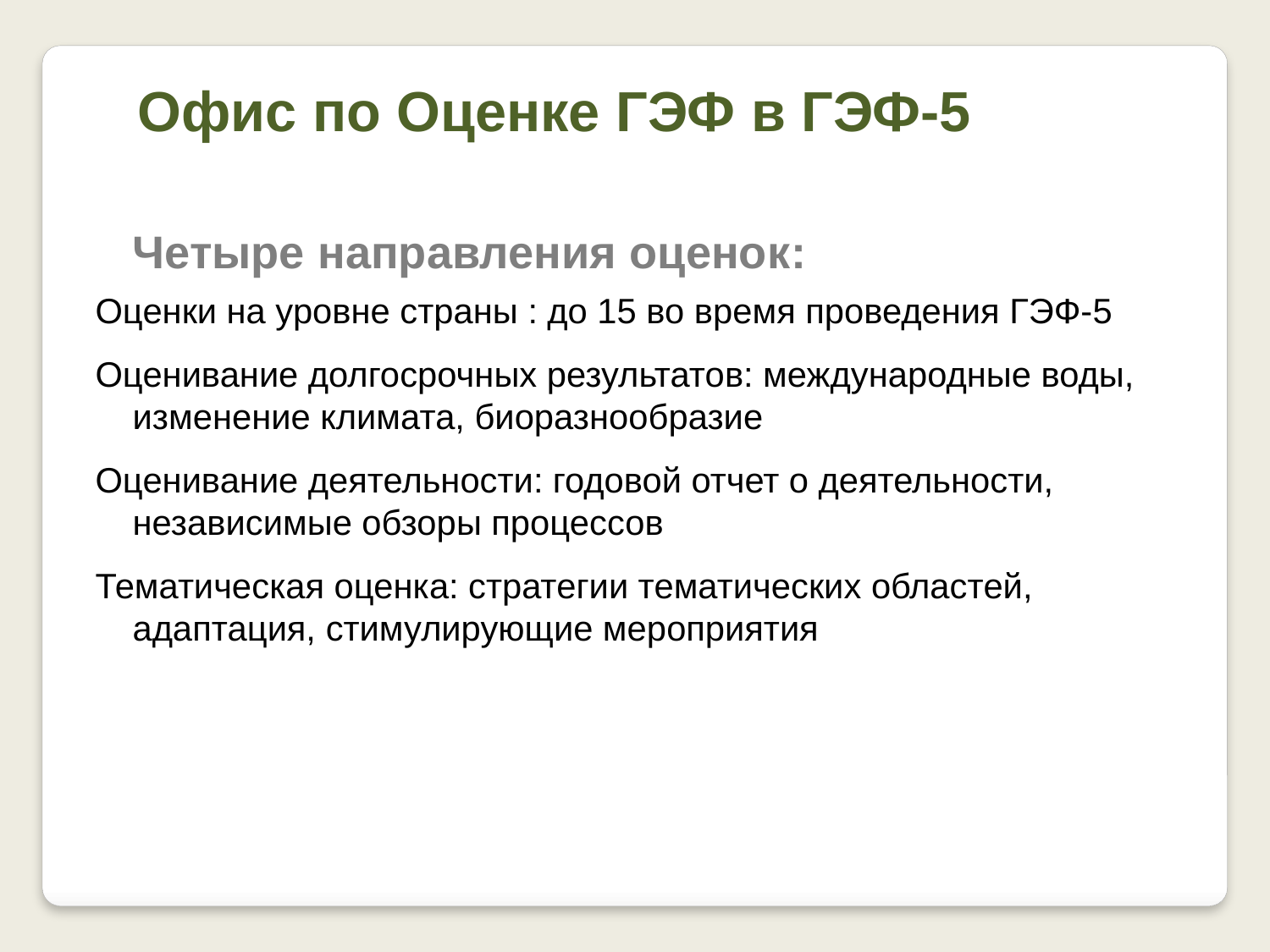

Офис по Оценке ГЭФ в ГЭФ-5
Четыре направления оценок:
Оценки на уровне страны : до 15 во время проведения ГЭФ-5
Оценивание долгосрочных результатов: международные воды, изменение климата, биоразнообразие
Оценивание деятельности: годовой отчет о деятельности, независимые обзоры процессов
Тематическая оценка: стратегии тематических областей, адаптация, стимулирующие мероприятия